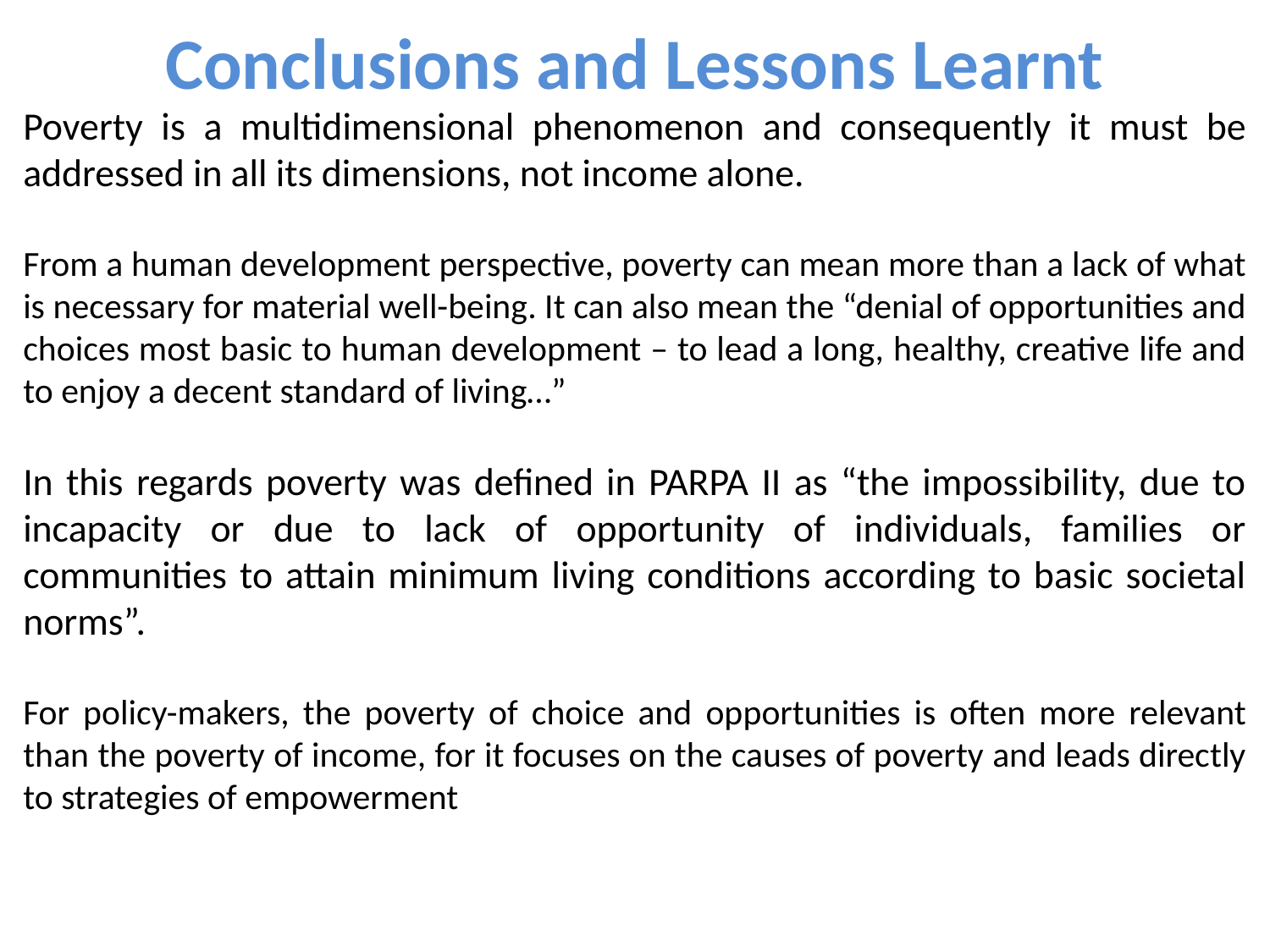

# Conclusions and Lessons Learnt
Poverty is a multidimensional phenomenon and consequently it must be addressed in all its dimensions, not income alone.

From a human development perspective, poverty can mean more than a lack of what is necessary for material well-being. It can also mean the “denial of opportunities and choices most basic to human development – to lead a long, healthy, creative life and to enjoy a decent standard of living…”

In this regards poverty was defined in PARPA II as “the impossibility, due to incapacity or due to lack of opportunity of individuals, families or communities to attain minimum living conditions according to basic societal norms”.

For policy-makers, the poverty of choice and opportunities is often more relevant than the poverty of income, for it focuses on the causes of poverty and leads directly to strategies of empowerment